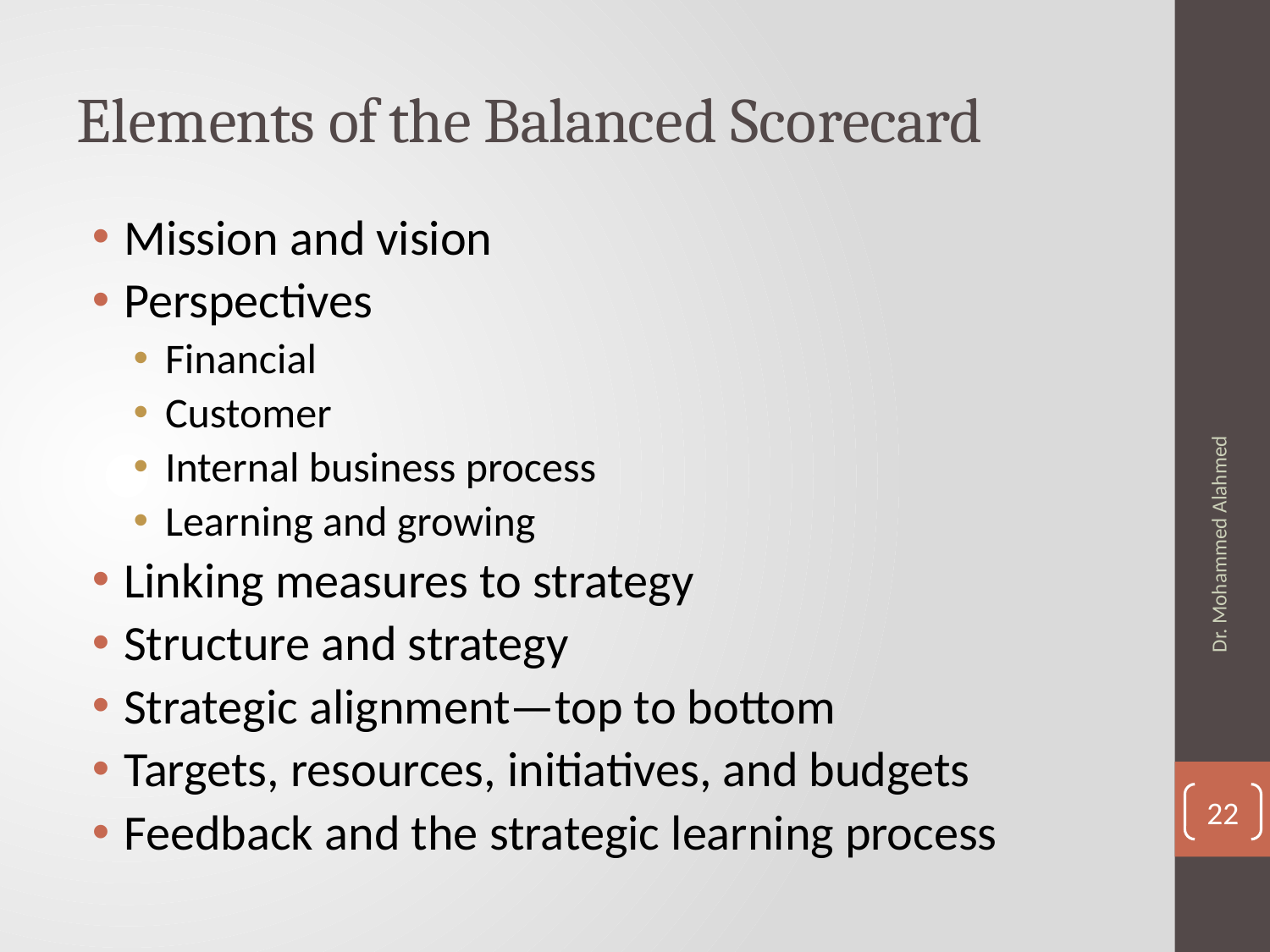

# Elements of the Balanced Scorecard
Mission and vision
Perspectives
Financial
Customer
Internal business process
Learning and growing
Linking measures to strategy
Structure and strategy
Strategic alignment—top to bottom
Targets, resources, initiatives, and budgets
Feedback and the strategic learning process

Dr. Mohammed Alahmed
22